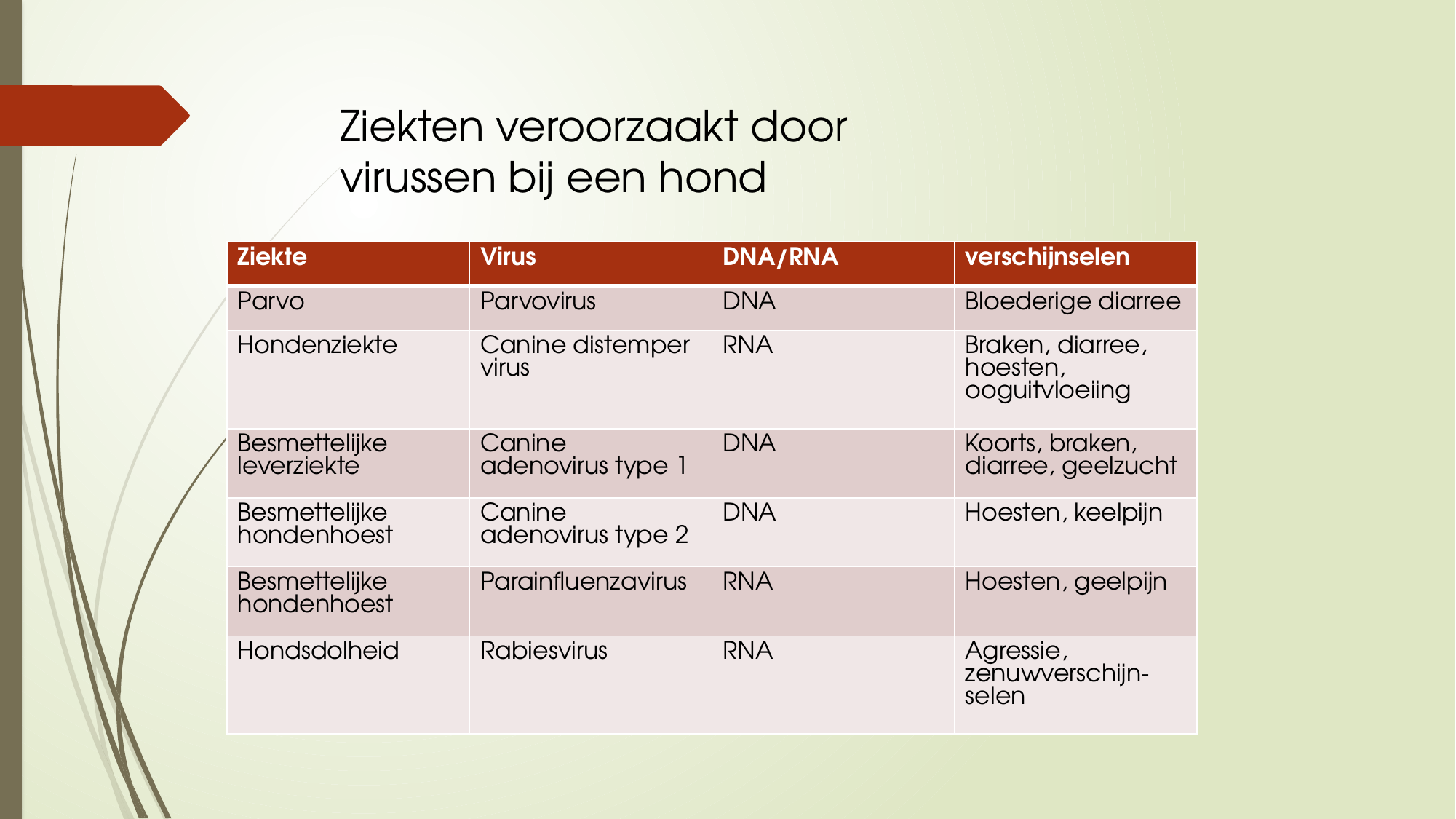

Ziekten veroorzaakt door virussen bij een hond
| Ziekte | Virus | DNA/RNA | verschijnselen |
| --- | --- | --- | --- |
| Parvo | Parvovirus | DNA | Bloederige diarree |
| Hondenziekte | Canine distemper virus | RNA | Braken, diarree, hoesten, ooguitvloeiing |
| Besmettelijke leverziekte | Canine adenovirus type 1 | DNA | Koorts, braken, diarree, geelzucht |
| Besmettelijke hondenhoest | Canine adenovirus type 2 | DNA | Hoesten, keelpijn |
| Besmettelijke hondenhoest | Parainfluenzavirus | RNA | Hoesten, geelpijn |
| Hondsdolheid | Rabiesvirus | RNA | Agressie, zenuwverschijn- selen |